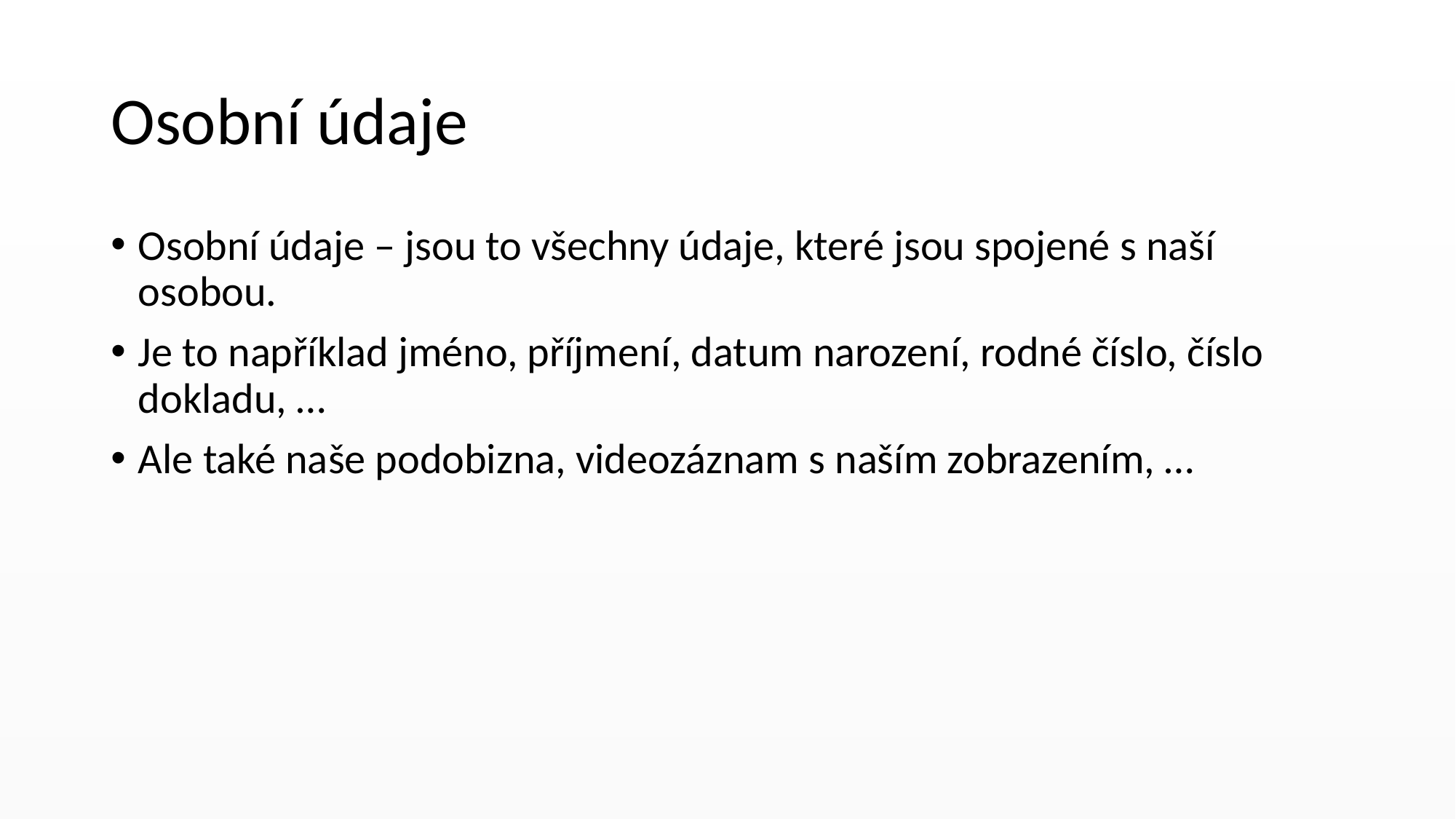

# Osobní údaje
Osobní údaje – jsou to všechny údaje, které jsou spojené s naší osobou.
Je to například jméno, příjmení, datum narození, rodné číslo, číslo dokladu, …
Ale také naše podobizna, videozáznam s naším zobrazením, …